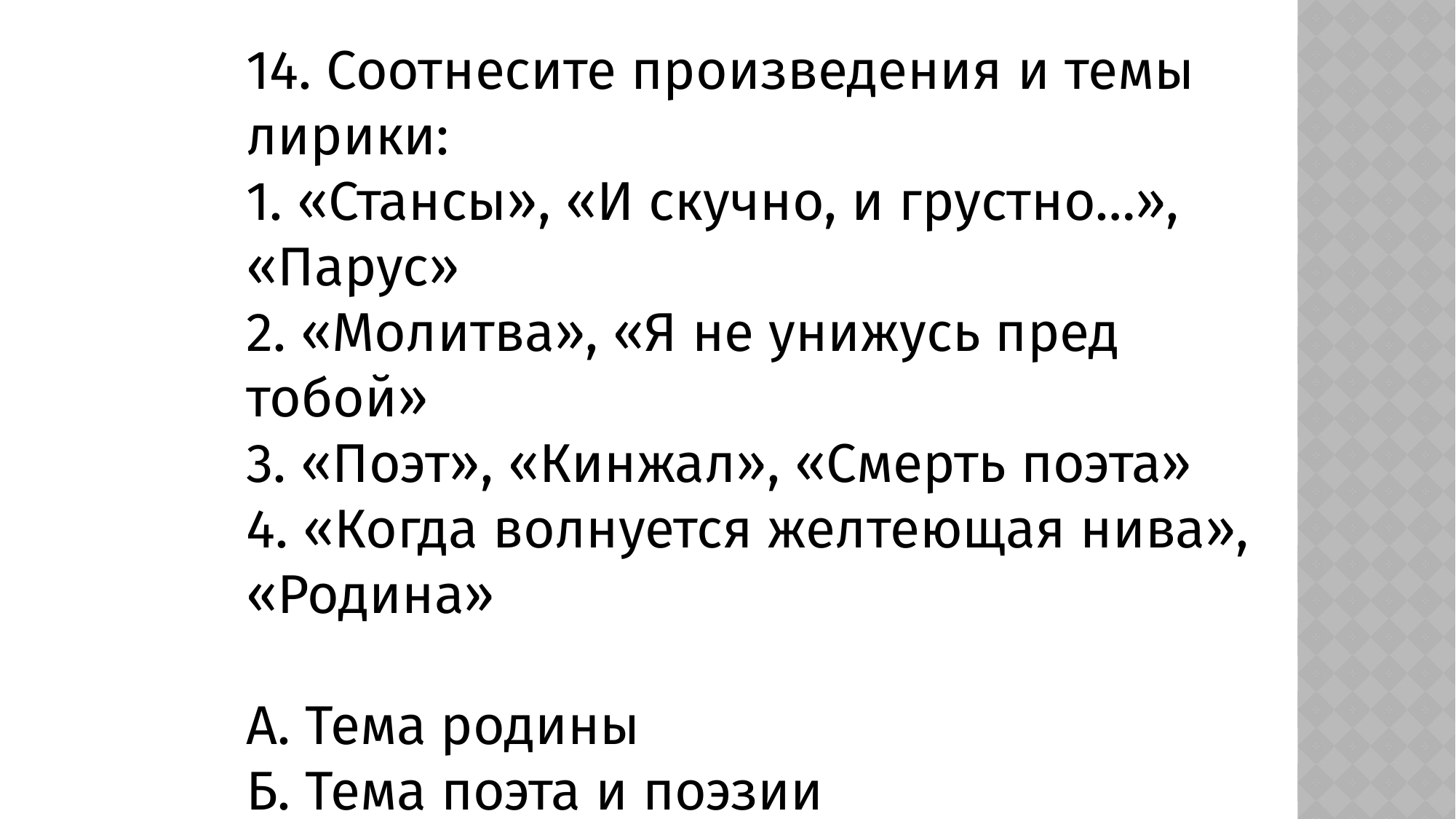

14. Соотнесите произведения и темы лирики:
1. «Стансы», «И скучно, и грустно…», «Парус»
2. «Молитва», «Я не унижусь пред тобой»
3. «Поэт», «Кинжал», «Смерть поэта»
4. «Когда волнуется желтеющая нива», «Родина»

А. Тема родины
Б. Тема поэта и поэзии
В. Тема любви
Г. Тема одиночества